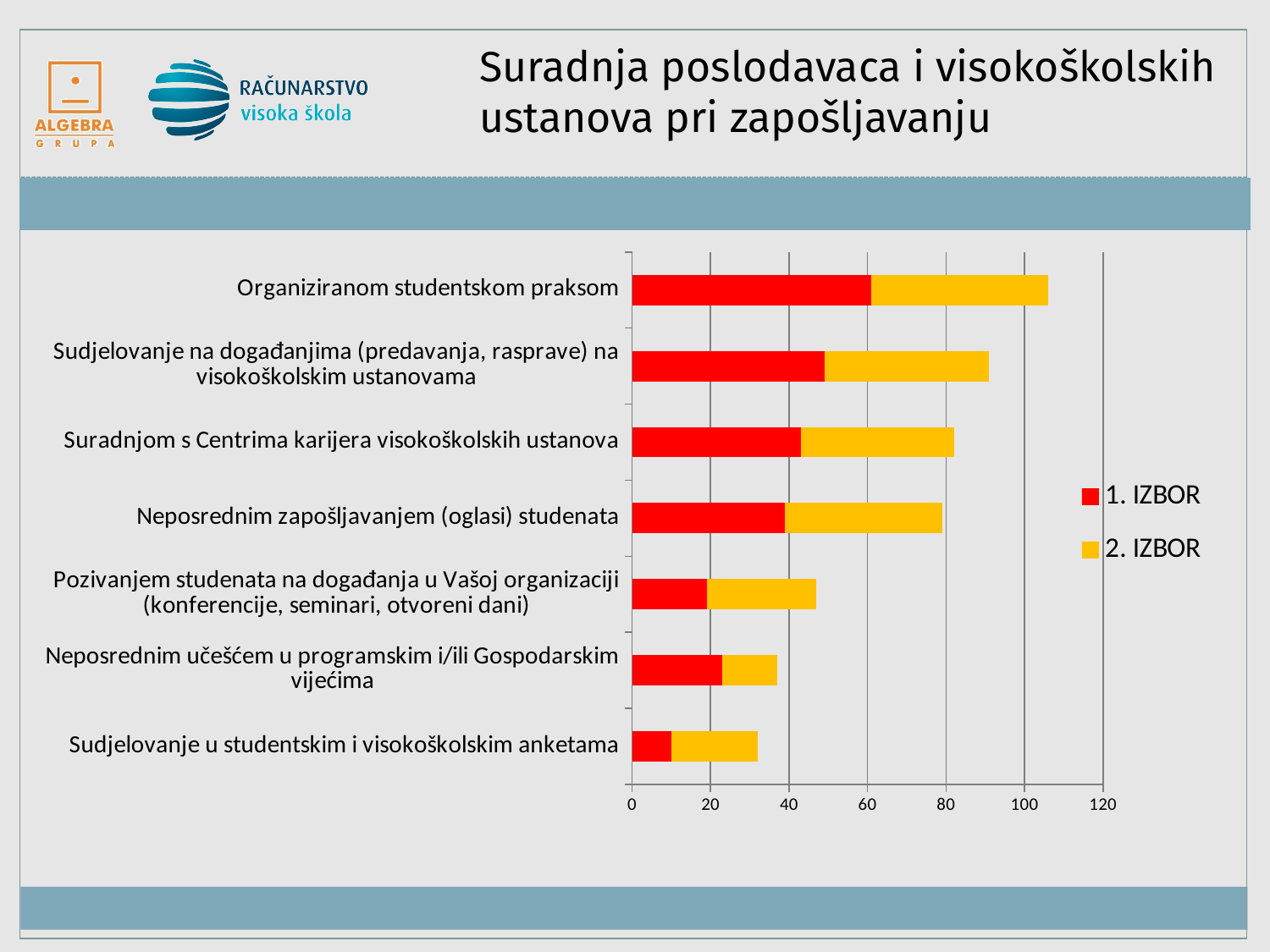

# Suradnja poslodavaca i visokoškolskih ustanova pri zapošljavanju

### Chart

| Category | 1. IZBOR | 2. IZBOR |
|---|---|---|
| Sudjelovanje u studentskim i visokoškolskim anketama | 10.0 | 22.0 |
| Neposrednim učešćem u programskim i/ili Gospodarskim vijećima | 23.0 | 14.0 |
| Pozivanjem studenata na događanja u Vašoj organizaciji (konferencije, seminari, otvoreni dani) | 19.0 | 28.0 |
| Neposrednim zapošljavanjem (oglasi) studenata | 39.0 | 40.0 |
| Suradnjom s Centrima karijera visokoškolskih ustanova | 43.0 | 39.0 |
| Sudjelovanje na događanjima (predavanja, rasprave) na visokoškolskim ustanovama | 49.0 | 42.0 |
| Organiziranom studentskom praksom | 61.0 | 45.0 |